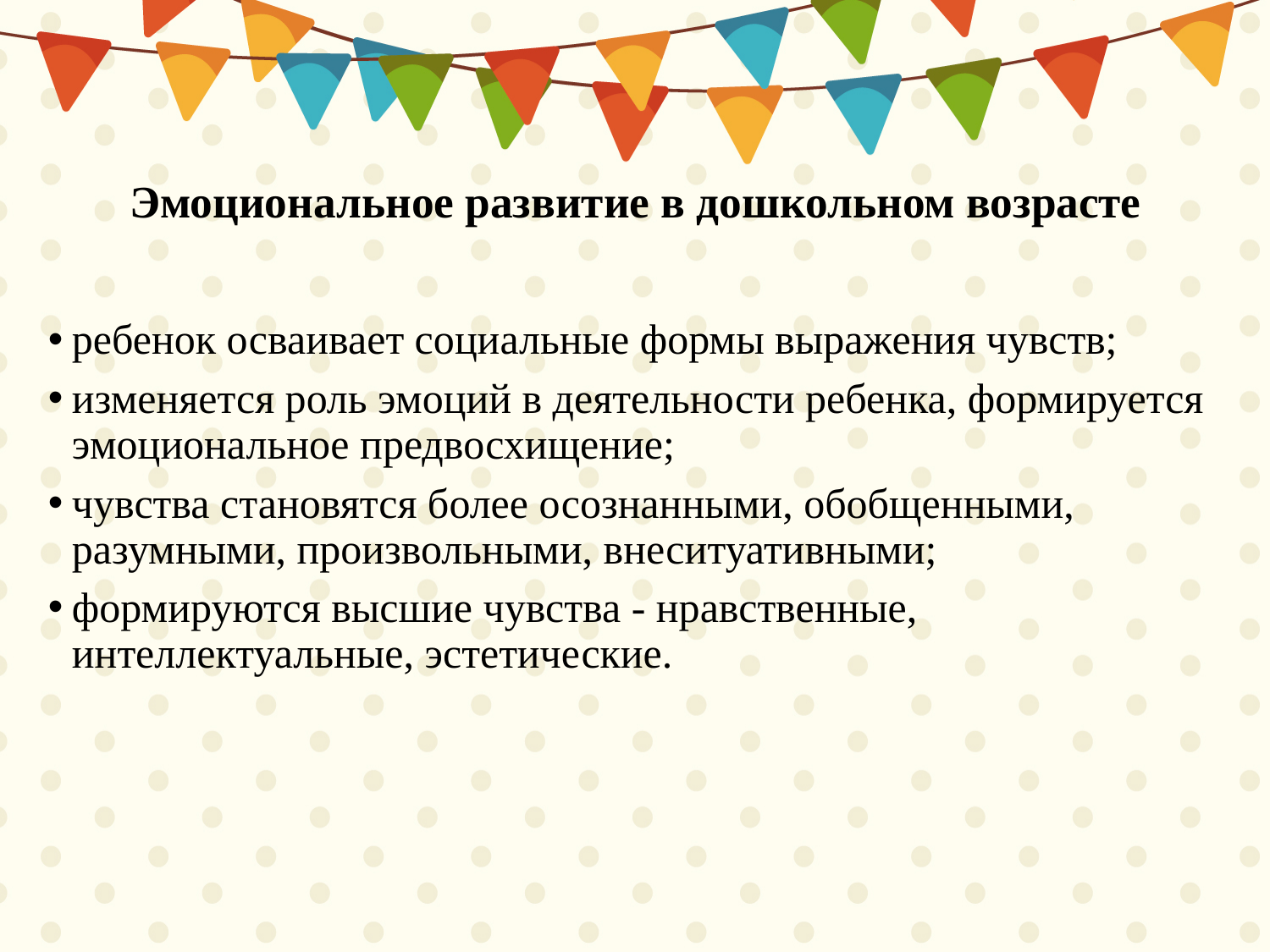

# Эмоциональное развитие в дошкольном возрасте
ребенок осваивает социальные формы выражения чувств;
изменяется роль эмоций в деятельности ребенка, формируется эмоциональное предвосхищение;
чувства становятся более осознанными, обобщенными, разумными, произвольными, внеситуативными;
формируются высшие чувства - нравственные, интеллектуальные, эстетические.